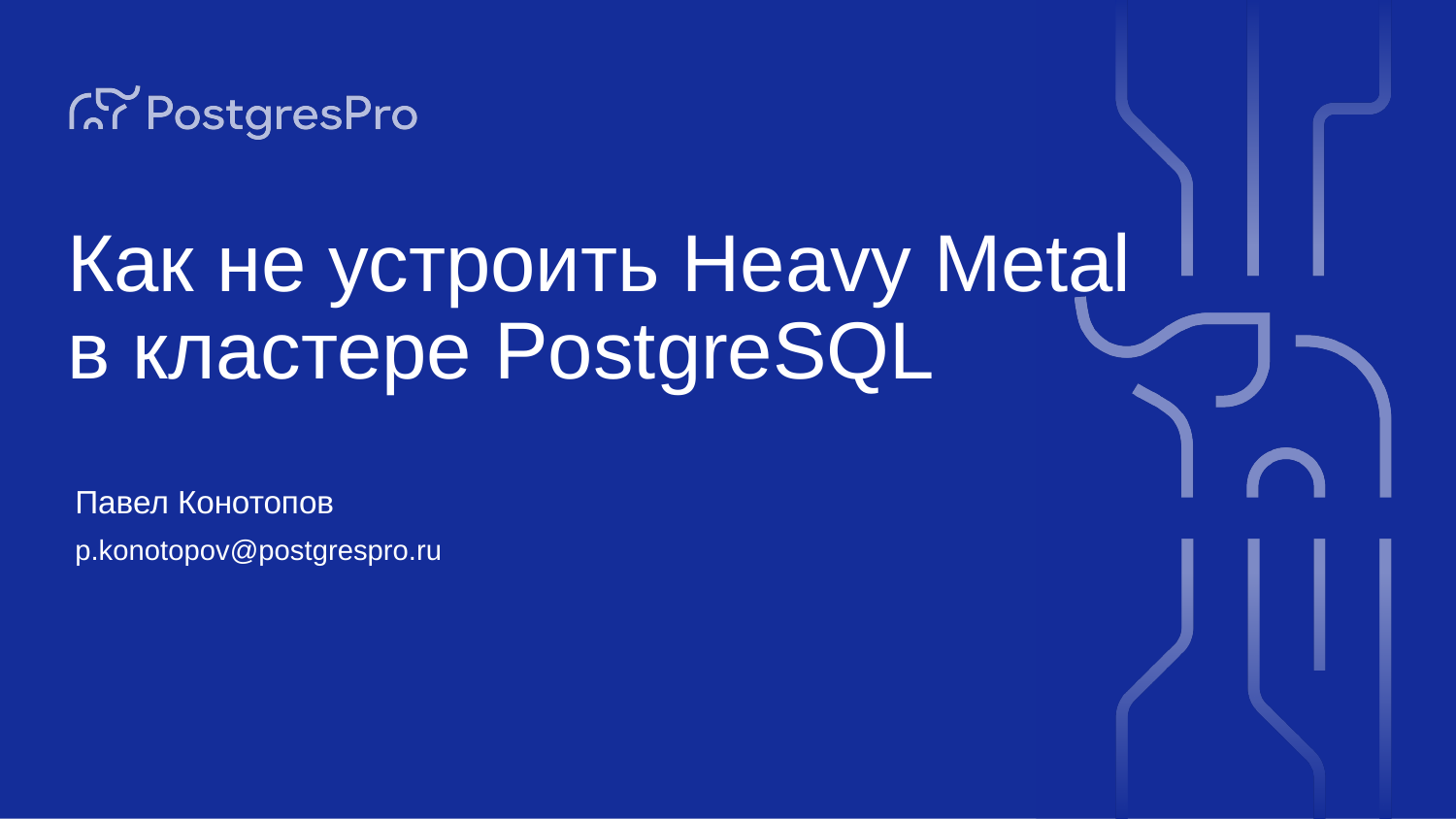

Как не устроить Heavy Metal
в кластере PostgreSQL
Павел Конотопов
p.konotopov@postgrespro.ru